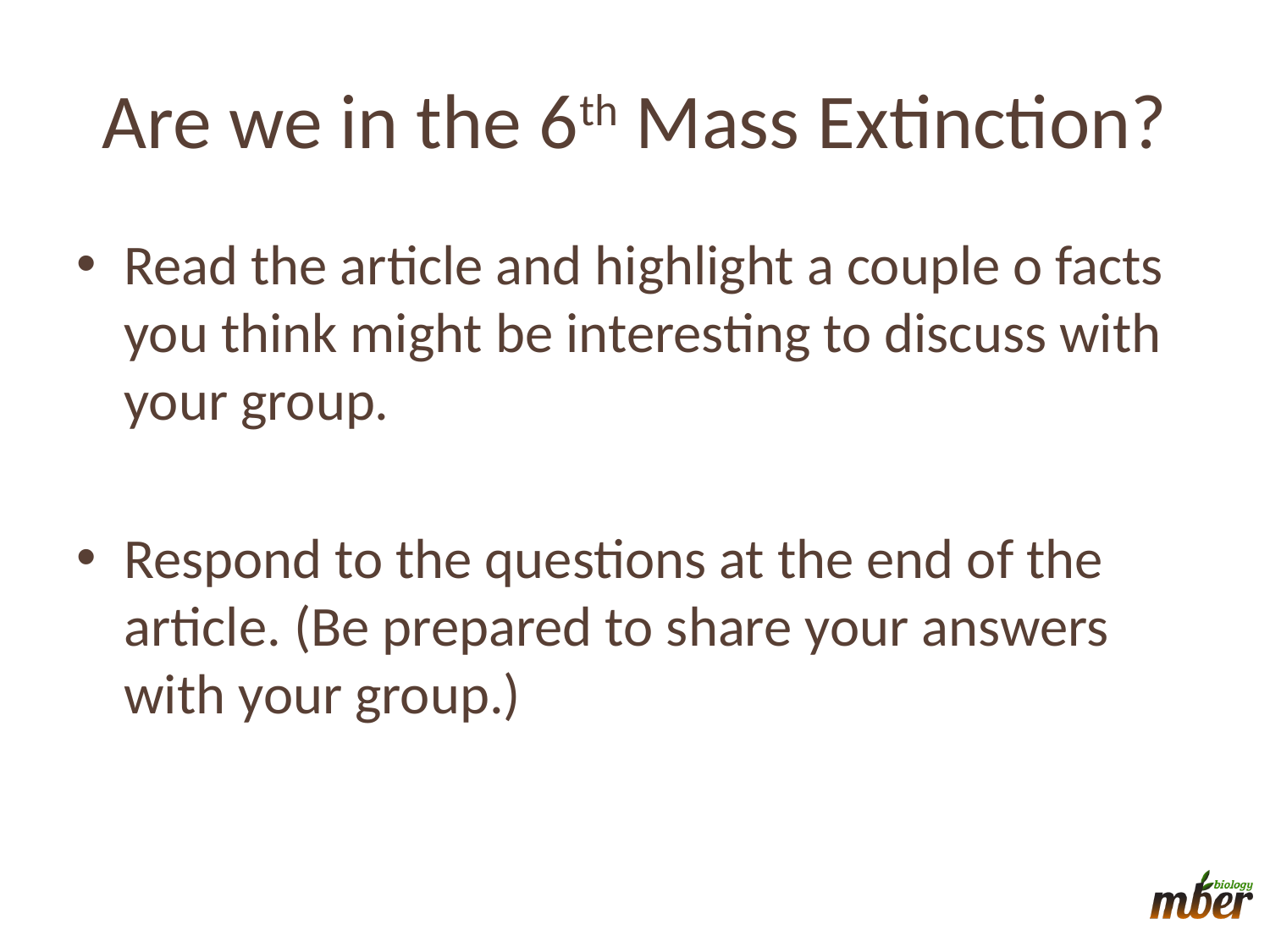

# Are we in the 6th Mass Extinction?
Read the article and highlight a couple o facts you think might be interesting to discuss with your group.

Respond to the questions at the end of the article. (Be prepared to share your answers with your group.)